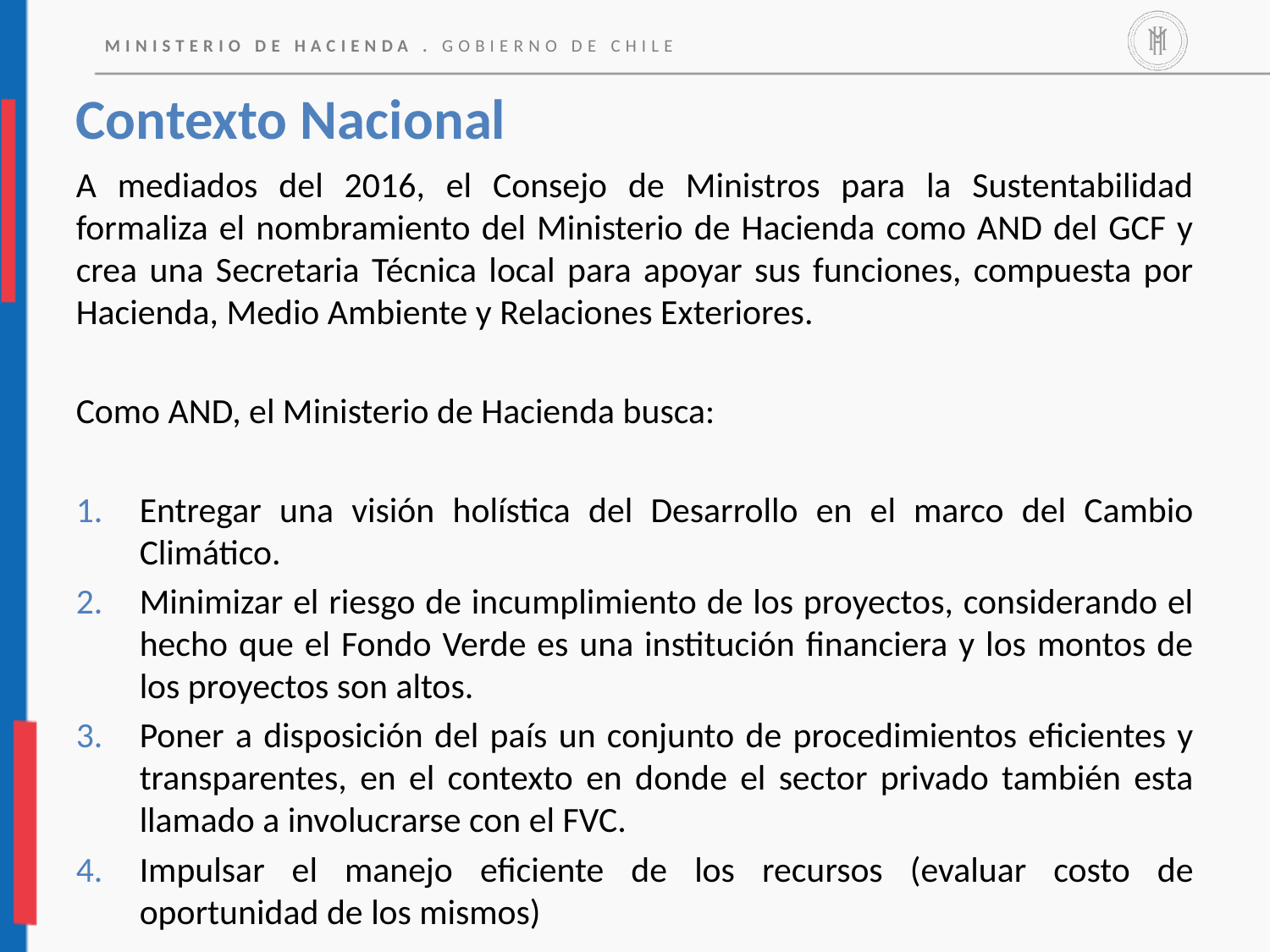

# Contexto Nacional
A mediados del 2016, el Consejo de Ministros para la Sustentabilidad formaliza el nombramiento del Ministerio de Hacienda como AND del GCF y crea una Secretaria Técnica local para apoyar sus funciones, compuesta por Hacienda, Medio Ambiente y Relaciones Exteriores.

Como AND, el Ministerio de Hacienda busca:

Entregar una visión holística del Desarrollo en el marco del Cambio Climático.
Minimizar el riesgo de incumplimiento de los proyectos, considerando el hecho que el Fondo Verde es una institución financiera y los montos de los proyectos son altos.
Poner a disposición del país un conjunto de procedimientos eficientes y transparentes, en el contexto en donde el sector privado también esta llamado a involucrarse con el FVC.
Impulsar el manejo eficiente de los recursos (evaluar costo de oportunidad de los mismos)